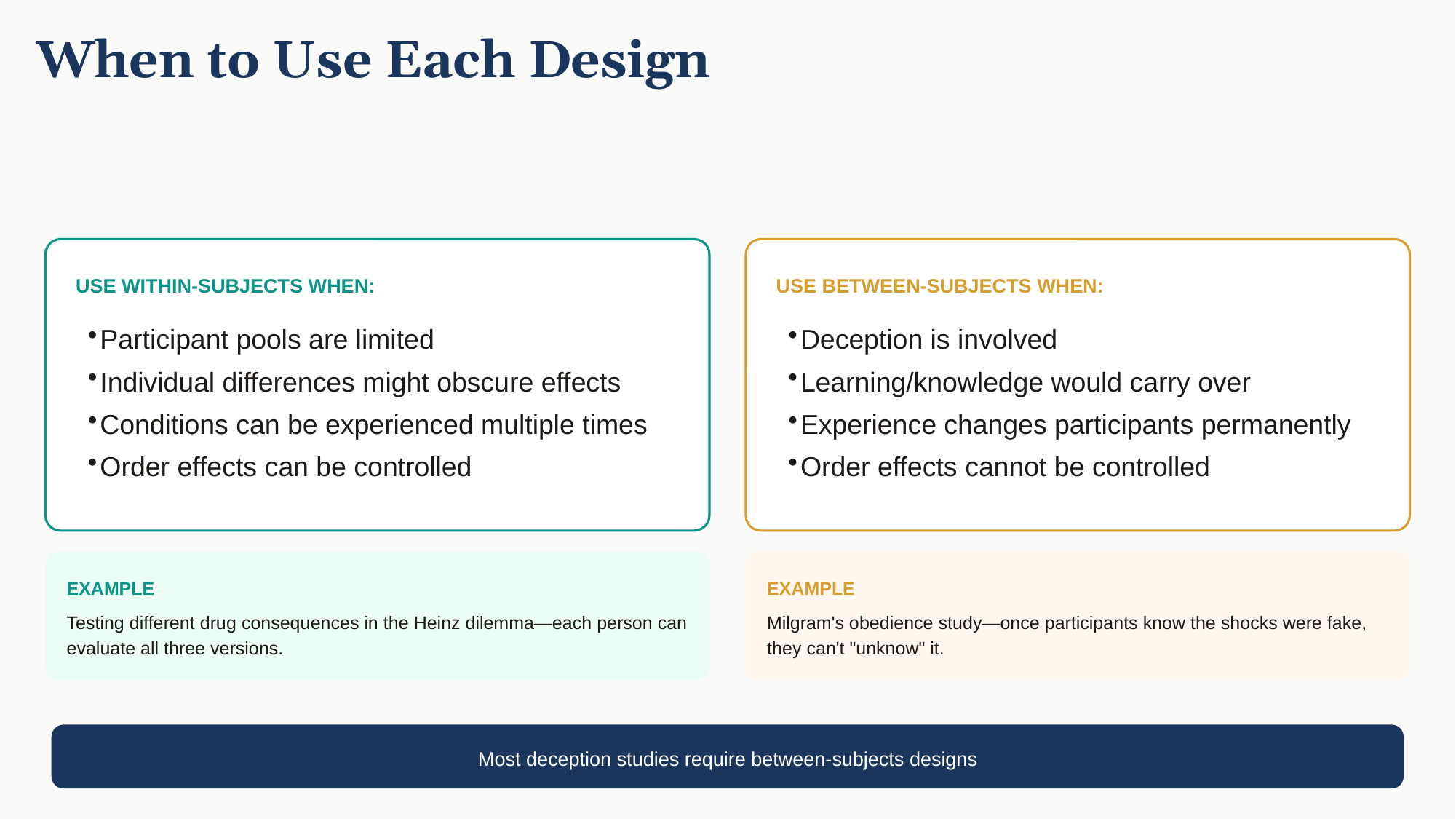

When to Use Each Design

USE WITHIN-SUBJECTS WHEN:
USE BETWEEN-SUBJECTS WHEN:
Participant pools are limited
Individual differences might obscure effects
Conditions can be experienced multiple times
Order effects can be controlled
Deception is involved
Learning/knowledge would carry over
Experience changes participants permanently
Order effects cannot be controlled

EXAMPLE
EXAMPLE
Testing different drug consequences in the Heinz dilemma—each person can evaluate all three versions.
Milgram's obedience study—once participants know the shocks were fake, they can't "unknow" it.

Most deception studies require between-subjects designs